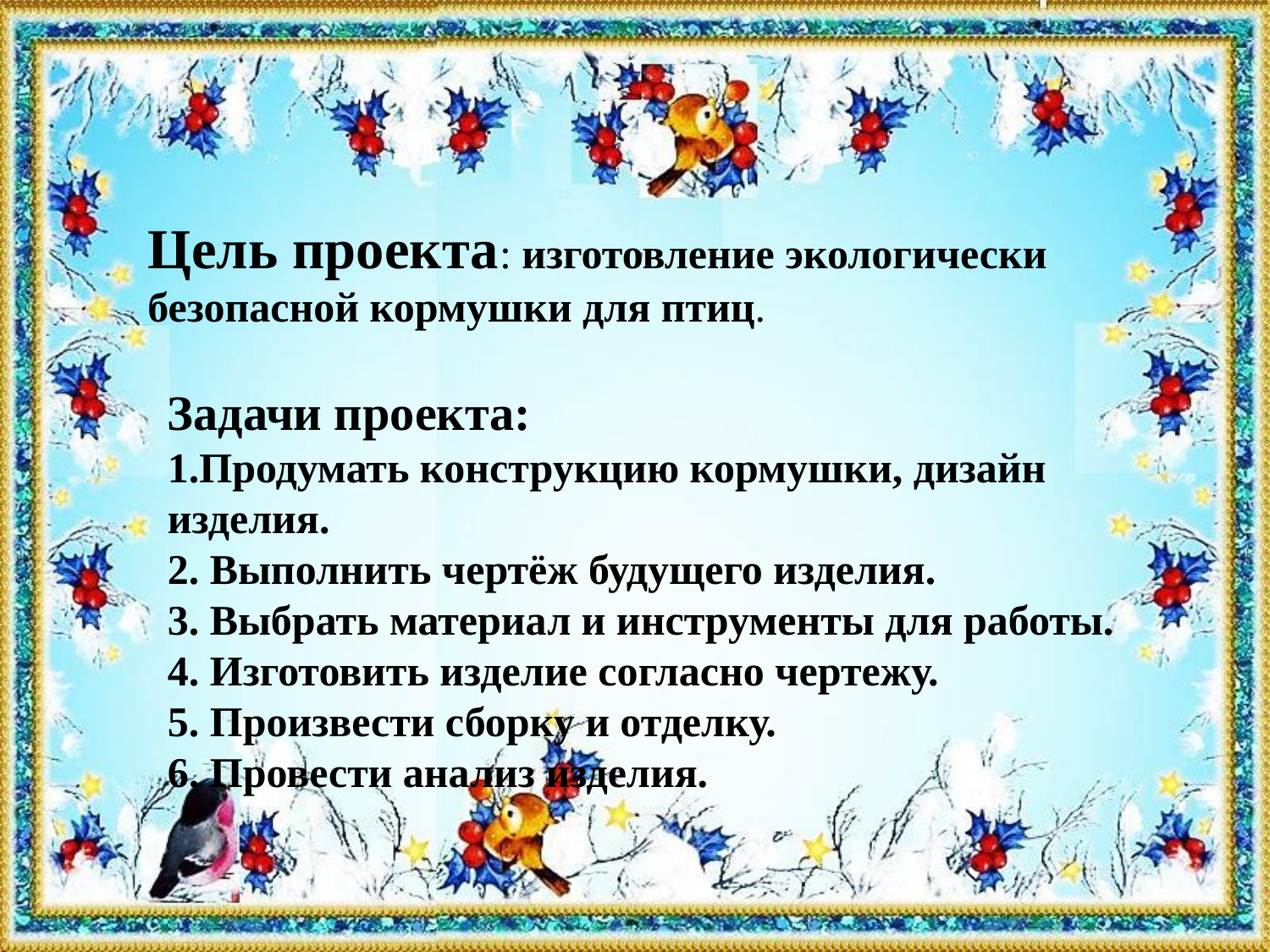

# Цель проекта: изготовление экологически безопасной кормушки для птиц.

Задачи проекта:
1.Продумать конструкцию кормушки, дизайн изделия.
2. Выполнить чертёж будущего изделия.
3. Выбрать материал и инструменты для работы.
4. Изготовить изделие согласно чертежу.
5. Произвести сборку и отделку.
6. Провести анализ изделия.